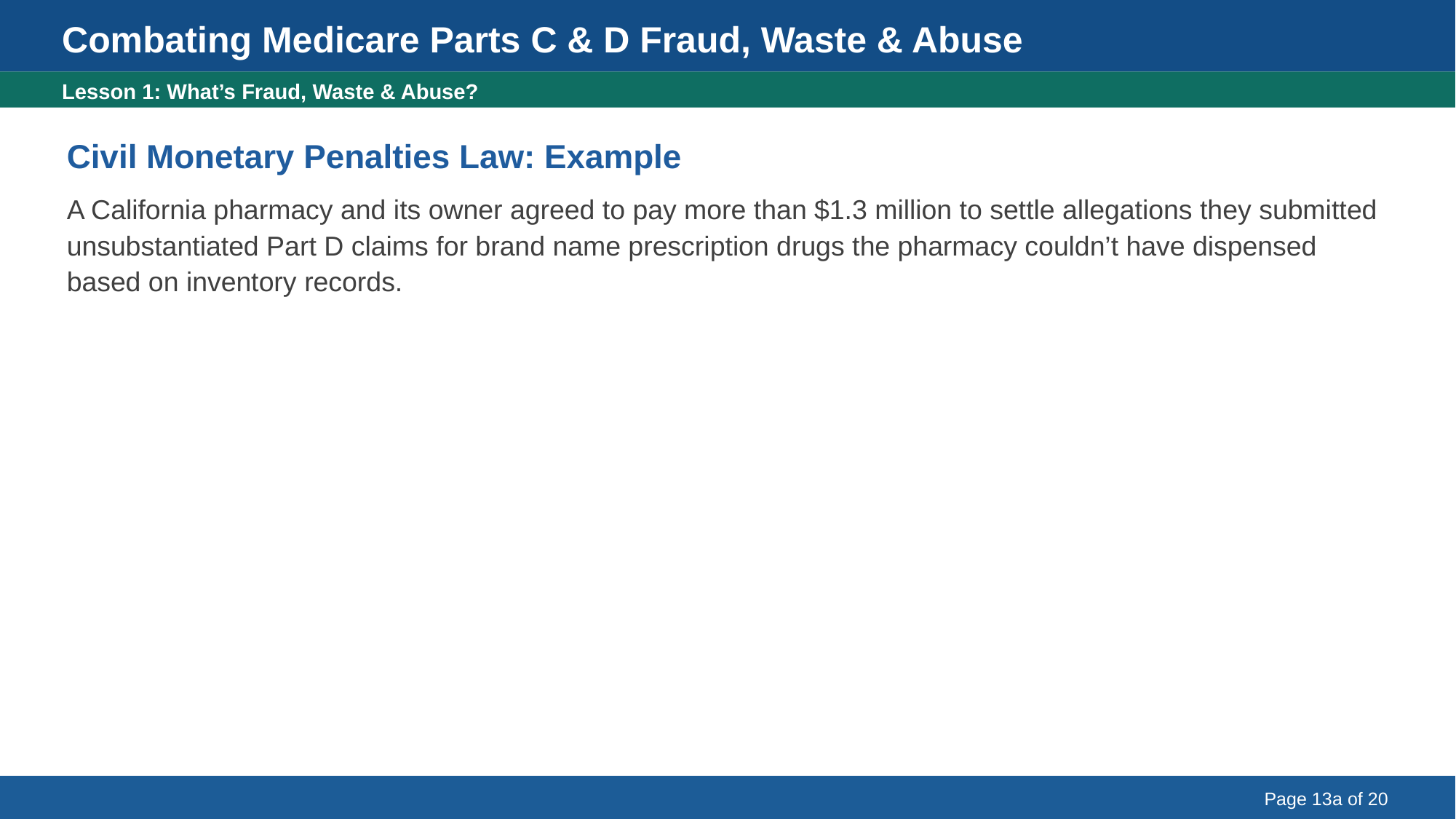

Combating Medicare Parts C & D Fraud, Waste & Abuse
Civil Monetary Penalties Law: Example

Lesson 1: What’s Fraud, Waste & Abuse?
Civil Monetary Penalties Law: Example
A California pharmacy and its owner agreed to pay more than $1.3 million to settle allegations they submitted unsubstantiated Part D claims for brand name prescription drugs the pharmacy couldn’t have dispensed based on inventory records.

Page 13a of 20